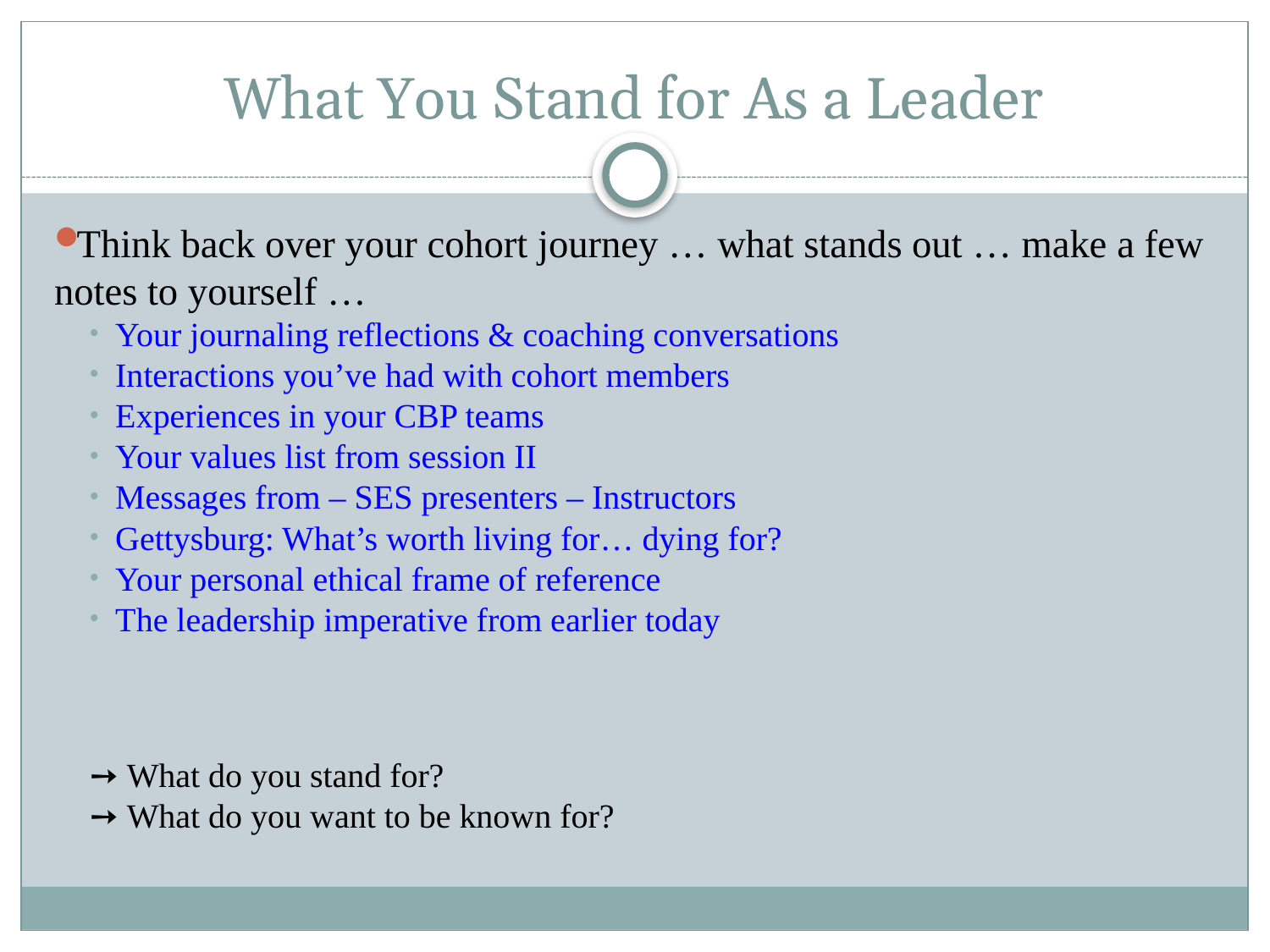

# What You Stand for As a Leader
Think back over your cohort journey … what stands out … make a few notes to yourself …
Your journaling reflections & coaching conversations
Interactions you’ve had with cohort members
Experiences in your CBP teams
Your values list from session II
Messages from – SES presenters – Instructors
Gettysburg: What’s worth living for… dying for?
Your personal ethical frame of reference
The leadership imperative from earlier today

➙ What do you stand for?
➙ What do you want to be known for?